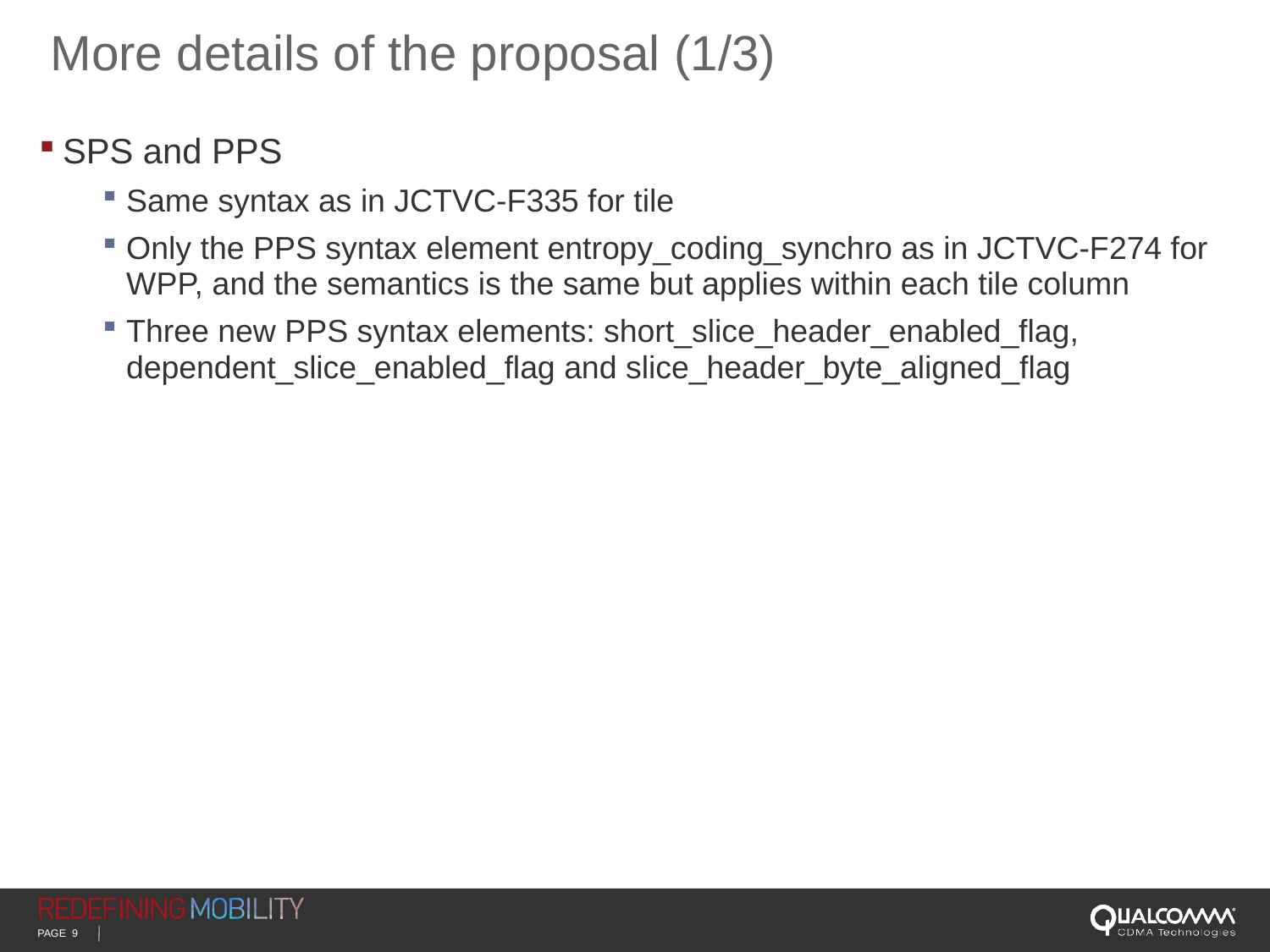

# More details of the proposal (1/3)
SPS and PPS
Same syntax as in JCTVC-F335 for tile
Only the PPS syntax element entropy_coding_synchro as in JCTVC-F274 for WPP, and the semantics is the same but applies within each tile column
Three new PPS syntax elements: short_slice_header_enabled_flag, dependent_slice_enabled_flag and slice_header_byte_aligned_flag